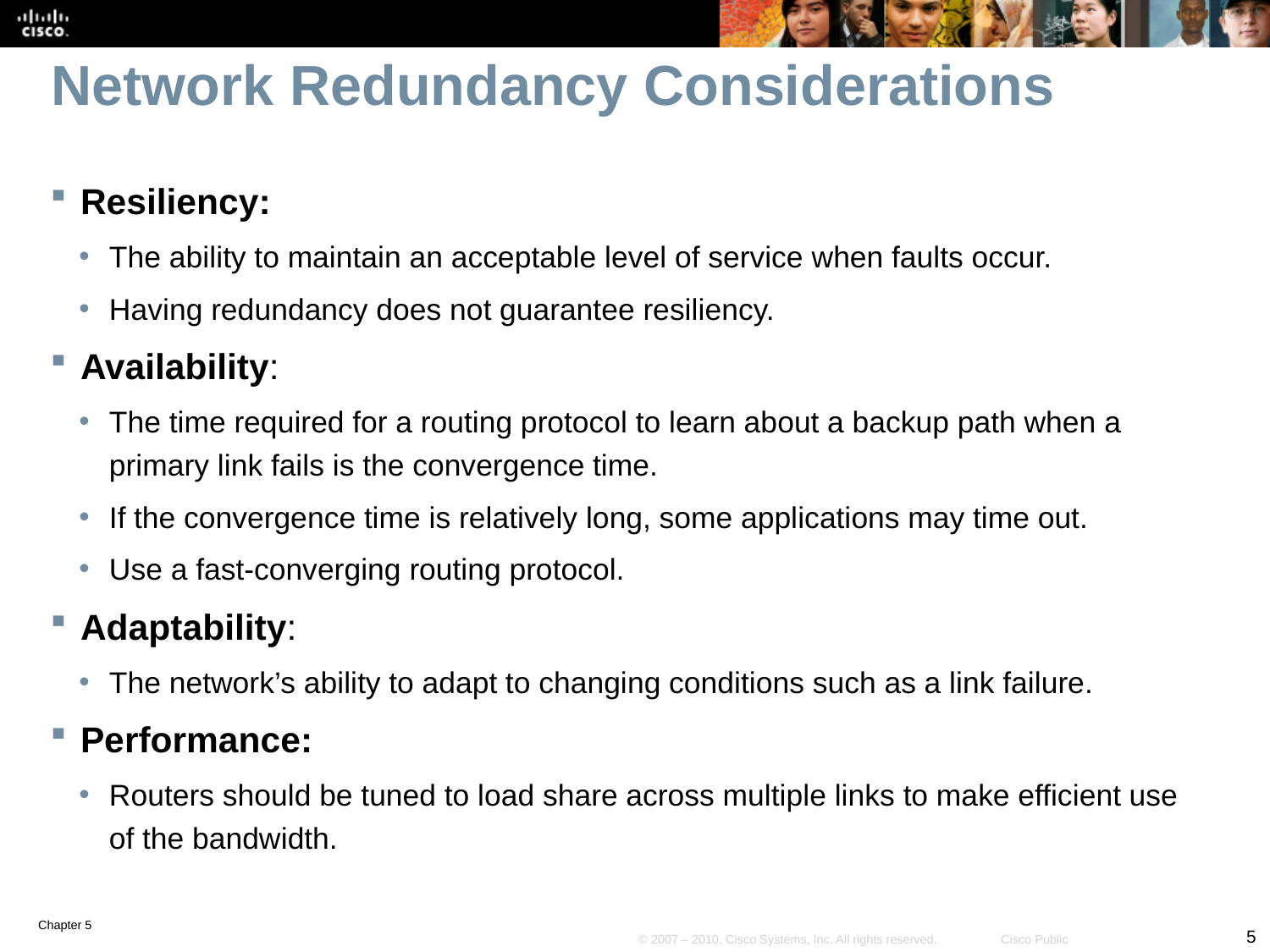

# Network Redundancy Considerations
Resiliency:
The ability to maintain an acceptable level of service when faults occur.
Having redundancy does not guarantee resiliency.
Availability:
The time required for a routing protocol to learn about a backup path when a primary link fails is the convergence time.
If the convergence time is relatively long, some applications may time out.
Use a fast-converging routing protocol.
Adaptability:
The network’s ability to adapt to changing conditions such as a link failure.
Performance:
Routers should be tuned to load share across multiple links to make efficient use of the bandwidth.